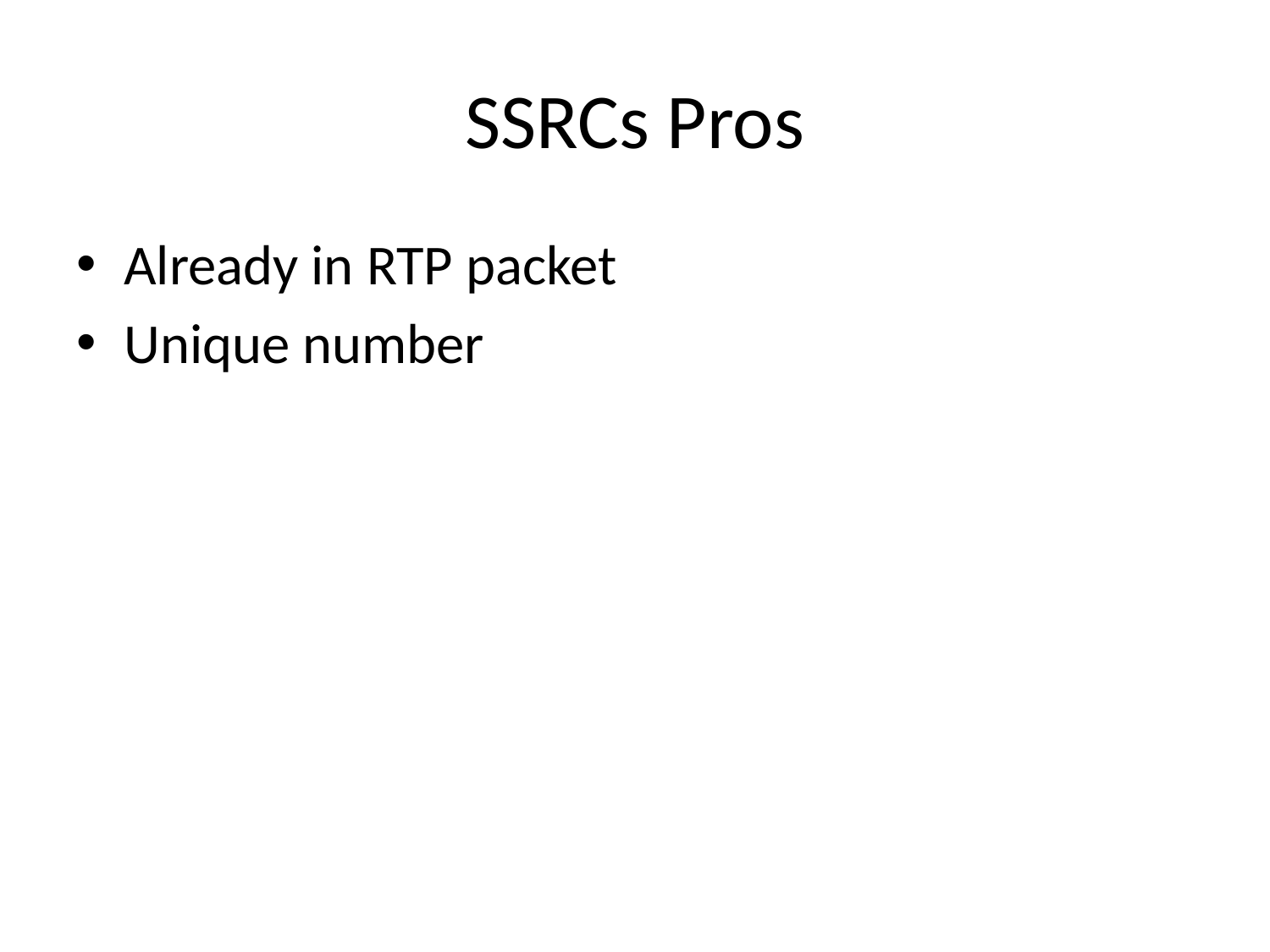

# SSRCs Pros
Already in RTP packet
Unique number